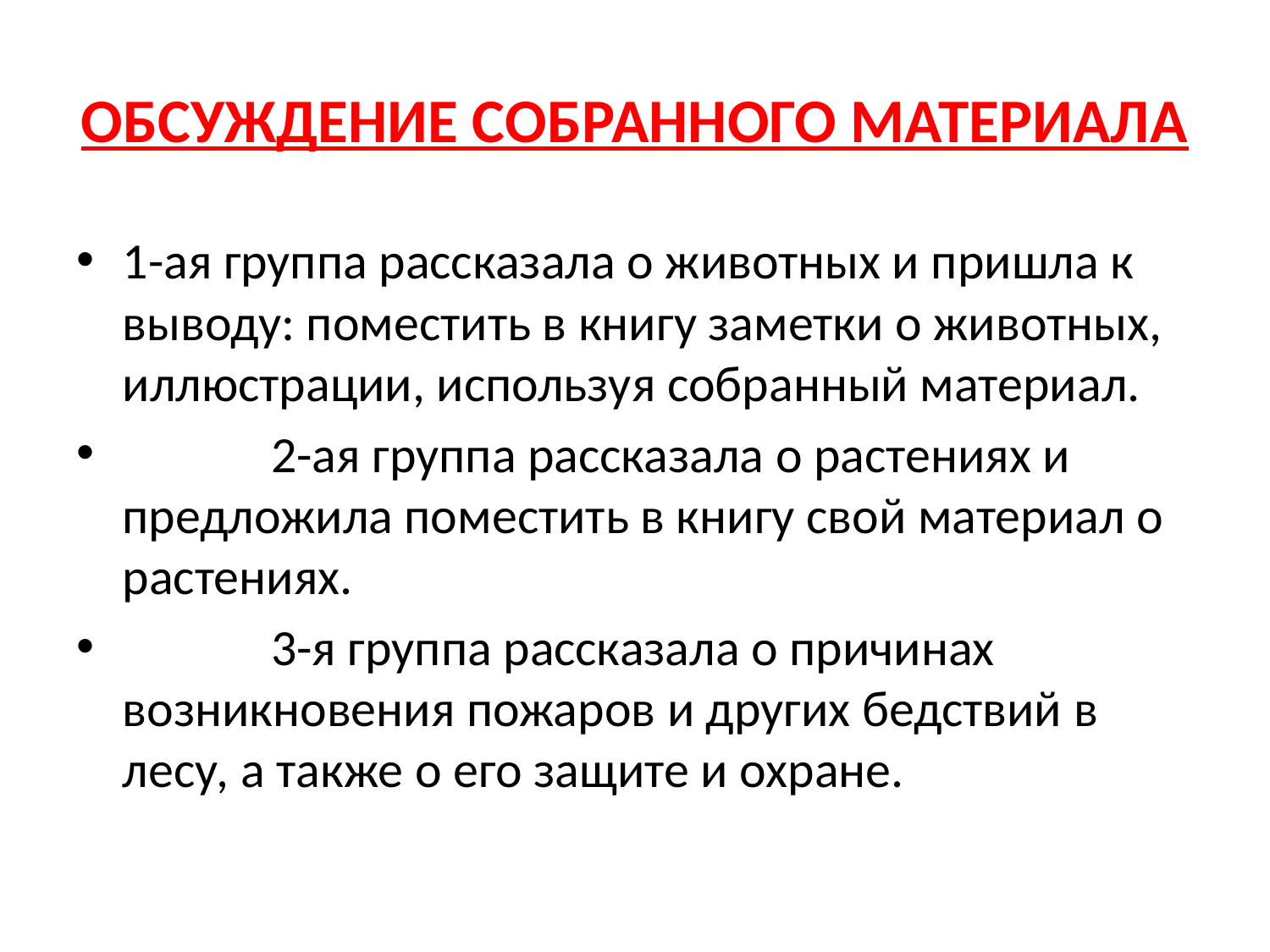

# ОБСУЖДЕНИЕ СОБРАННОГО МАТЕРИАЛА
1-ая группа рассказала о животных и пришла к выводу: поместить в книгу заметки о животных, иллюстрации, используя собранный материал.
             2-ая группа рассказала о растениях и предложила поместить в книгу свой материал о растениях.
             3-я группа рассказала о причинах возникновения пожаров и других бедствий в лесу, а также о его защите и охране.